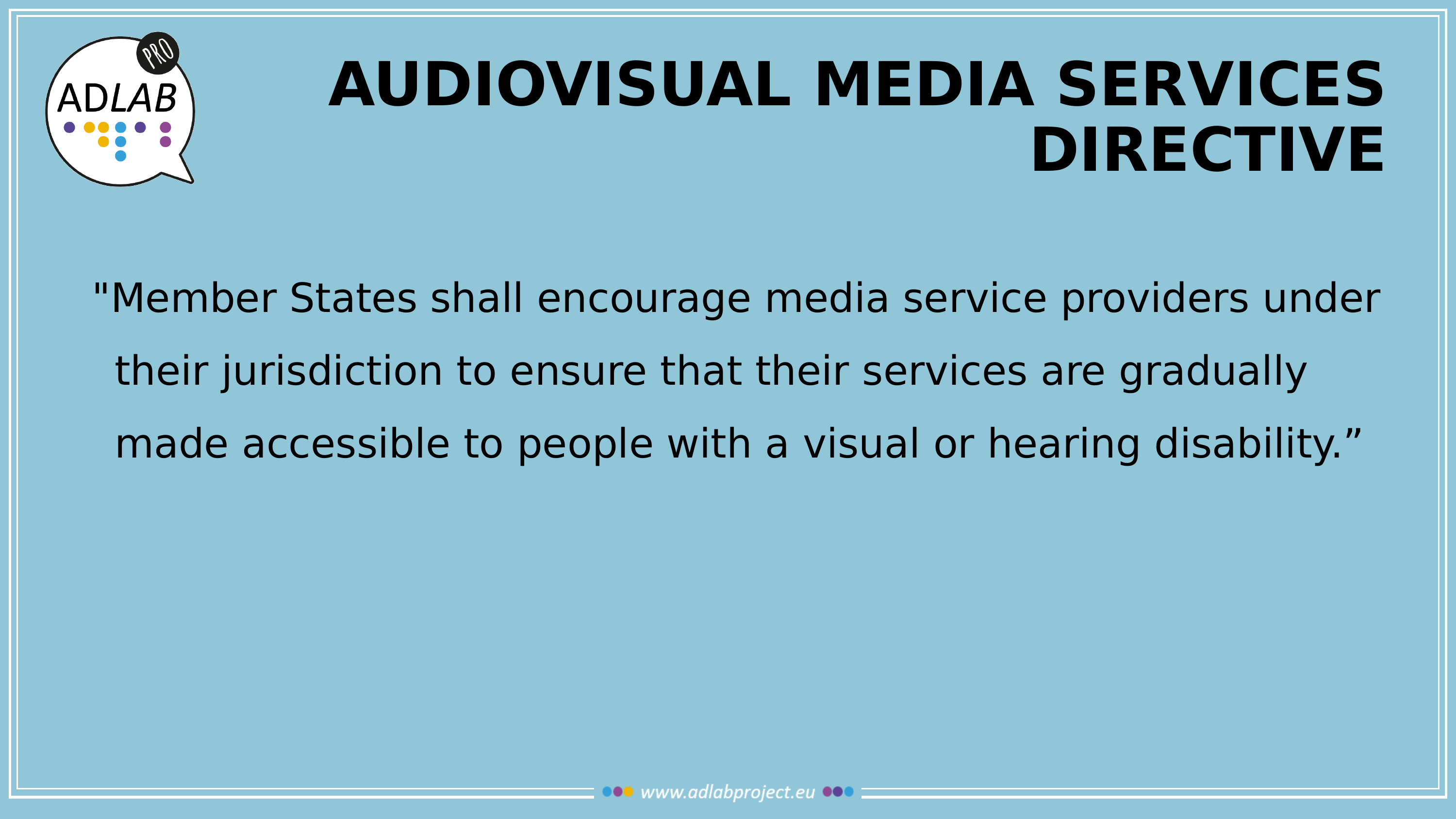

# AUDIOVISUAL MEDIA SERVICES DIRECTIVE
"Member States shall encourage media service providers under their jurisdiction to ensure that their services are gradually made accessible to people with a visual or hearing disability.”